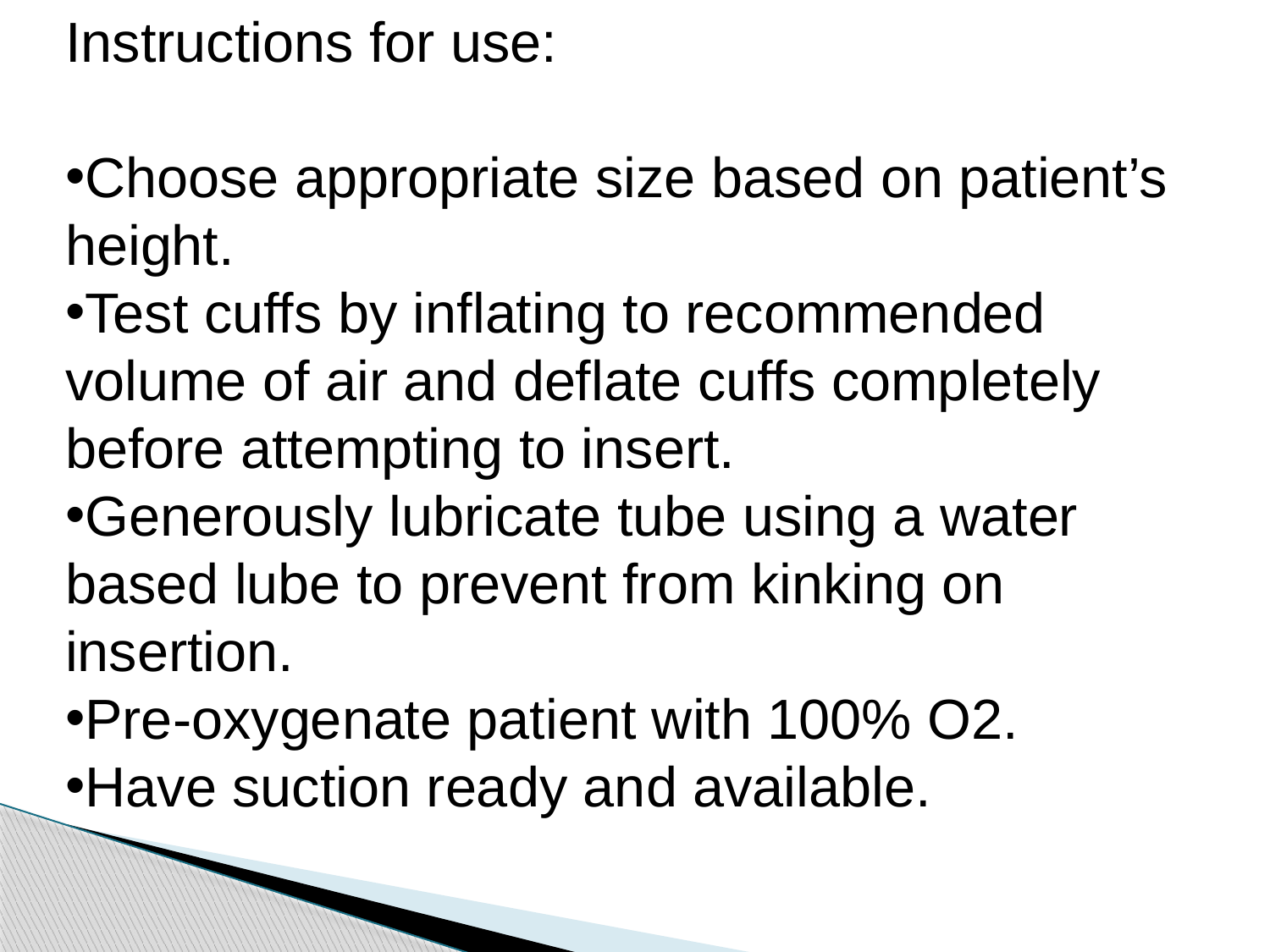

Instructions for use:

Choose appropriate size based on patient’s height.
Test cuffs by inflating to recommended volume of air and deflate cuffs completely before attempting to insert.
Generously lubricate tube using a water based lube to prevent from kinking on insertion.
Pre-oxygenate patient with 100% O2.
Have suction ready and available.